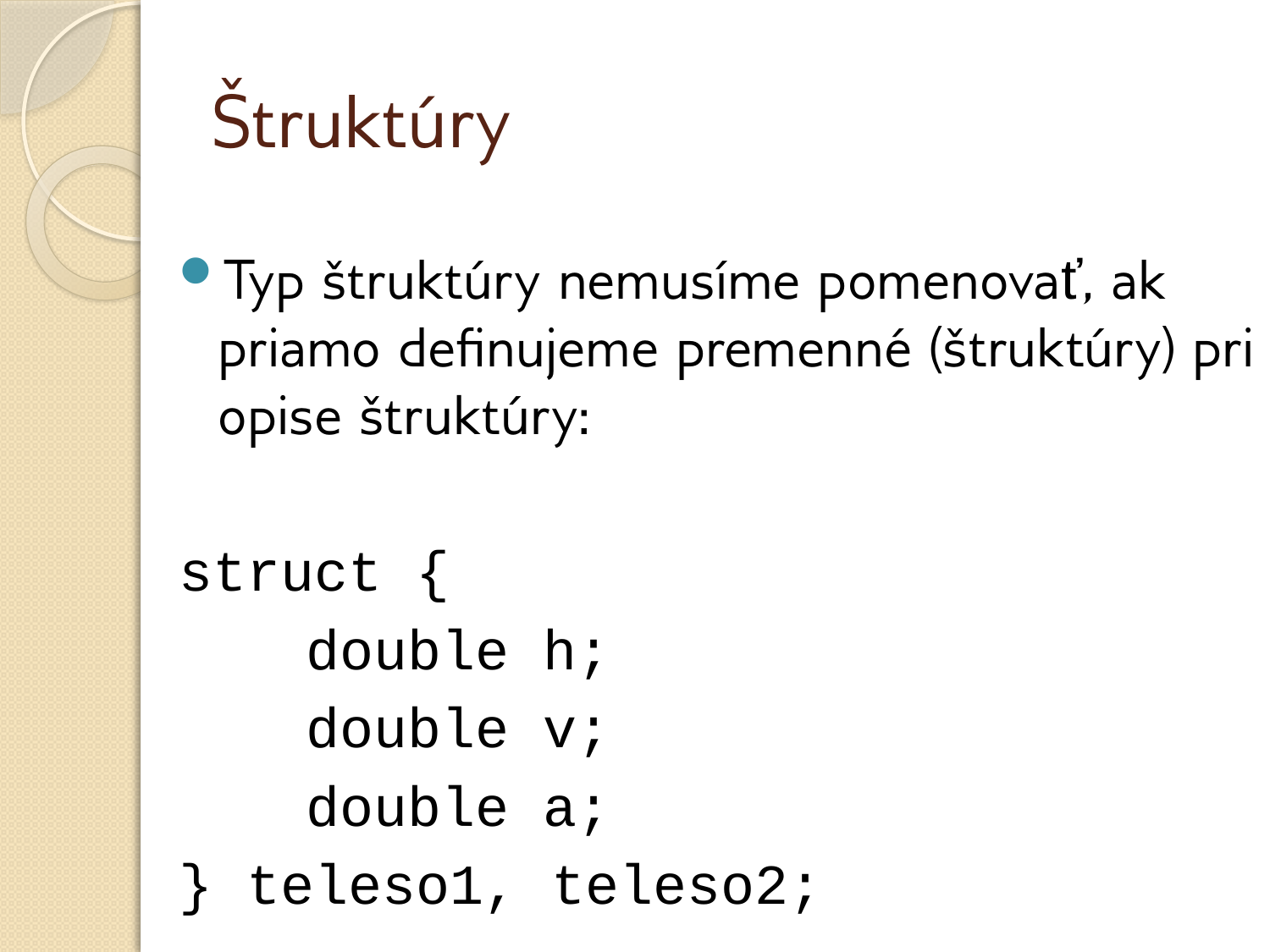

# Štruktúry
Typ štruktúry nemusíme pomenovať, ak priamo definujeme premenné (štruktúry) pri opise štruktúry:

struct {
	double h;
	double v;
	double a;
} teleso1, teleso2;